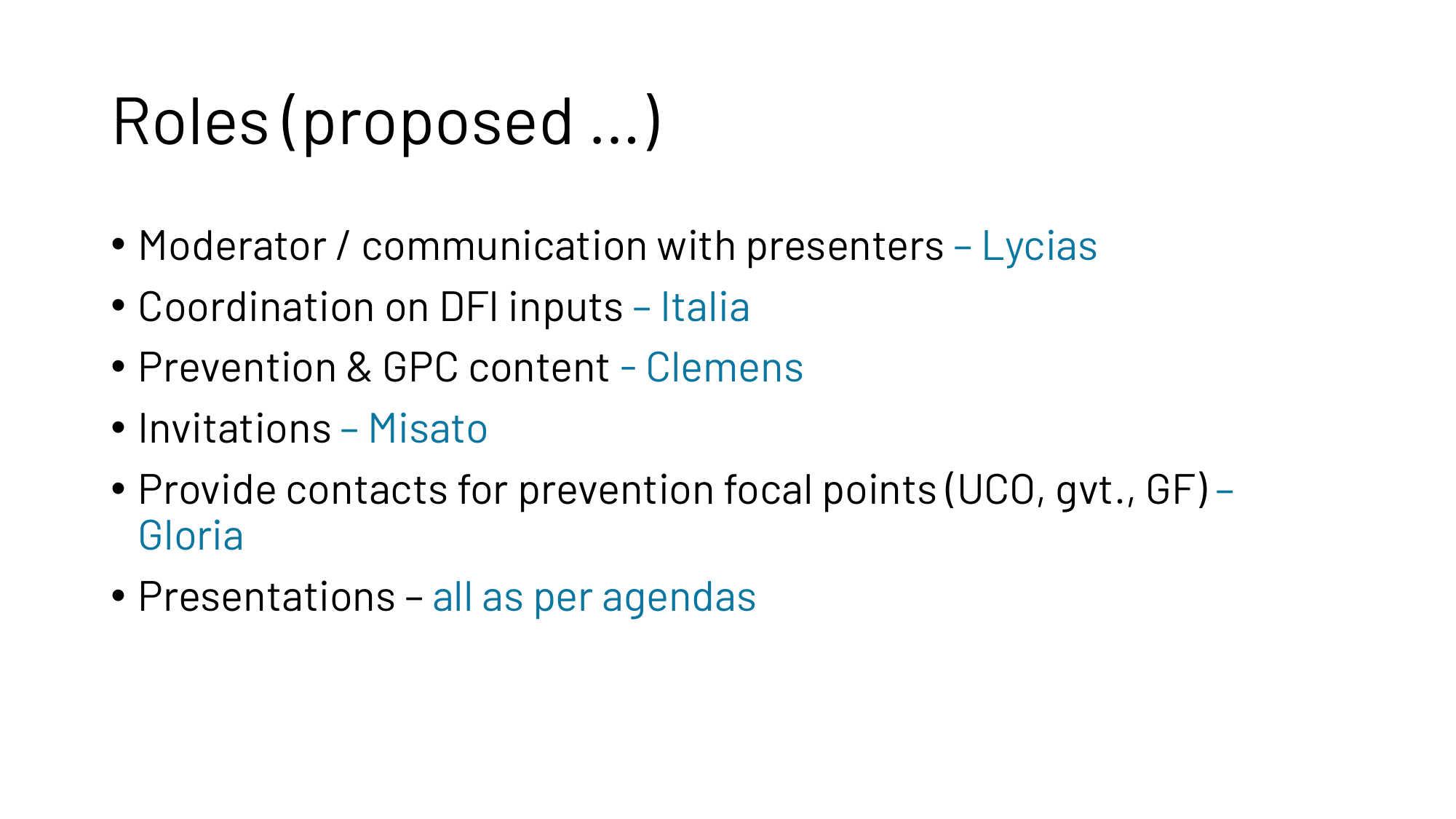

# Roles (proposed …)
Moderator / communication with presenters – Lycias
Coordination on DFI inputs – Italia
Prevention & GPC content - Clemens
Invitations – Misato
Provide contacts for prevention focal points (UCO, gvt., GF) – Gloria
Presentations – all as per agendas